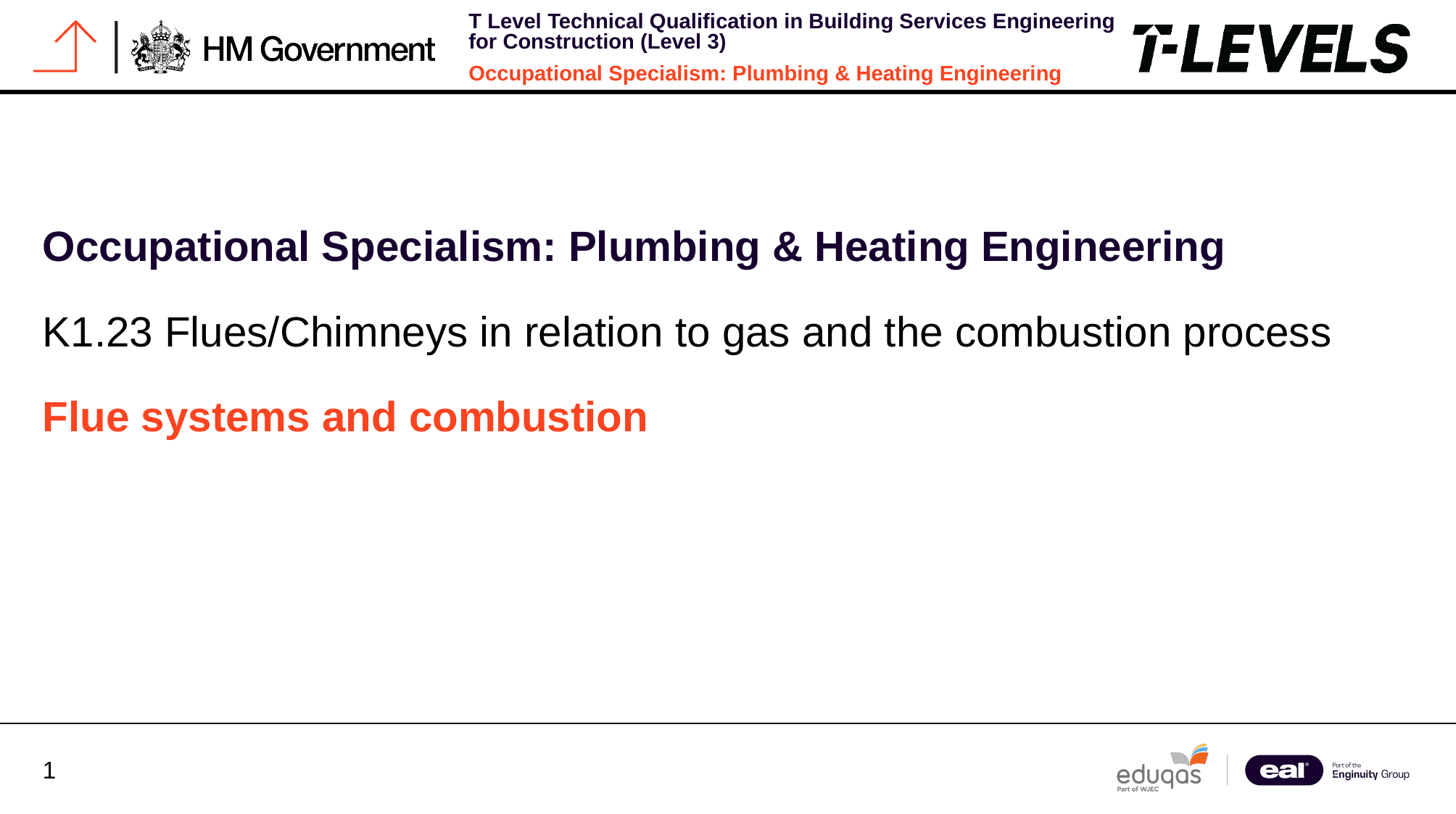

Occupational Specialism: Plumbing & Heating Engineering
K1.23 Flues/Chimneys in relation to gas and the combustion process
Flue systems and combustion